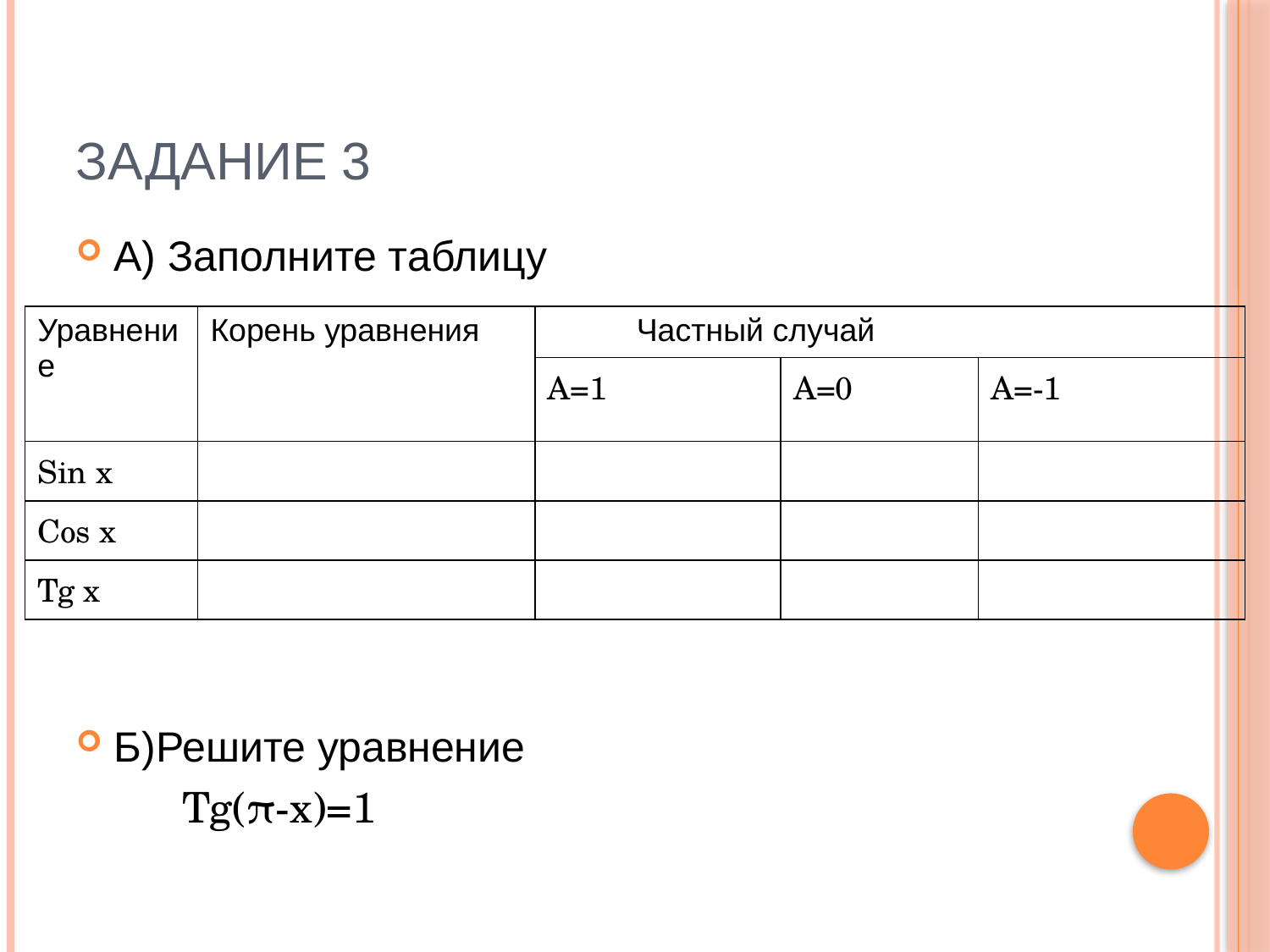

# Задание 3
А) Заполните таблицу

Б)Решите уравнение
         Tg(π-x)=1
| Уравнение | Корень уравнения | Частный случай |  |  |
| --- | --- | --- | --- | --- |
|  |  | A=1 | A=0 | A=-1 |
| Sin x |  |  |  |  |
| Cos x |  |  |  |  |
| Tg x |  |  |  |  |